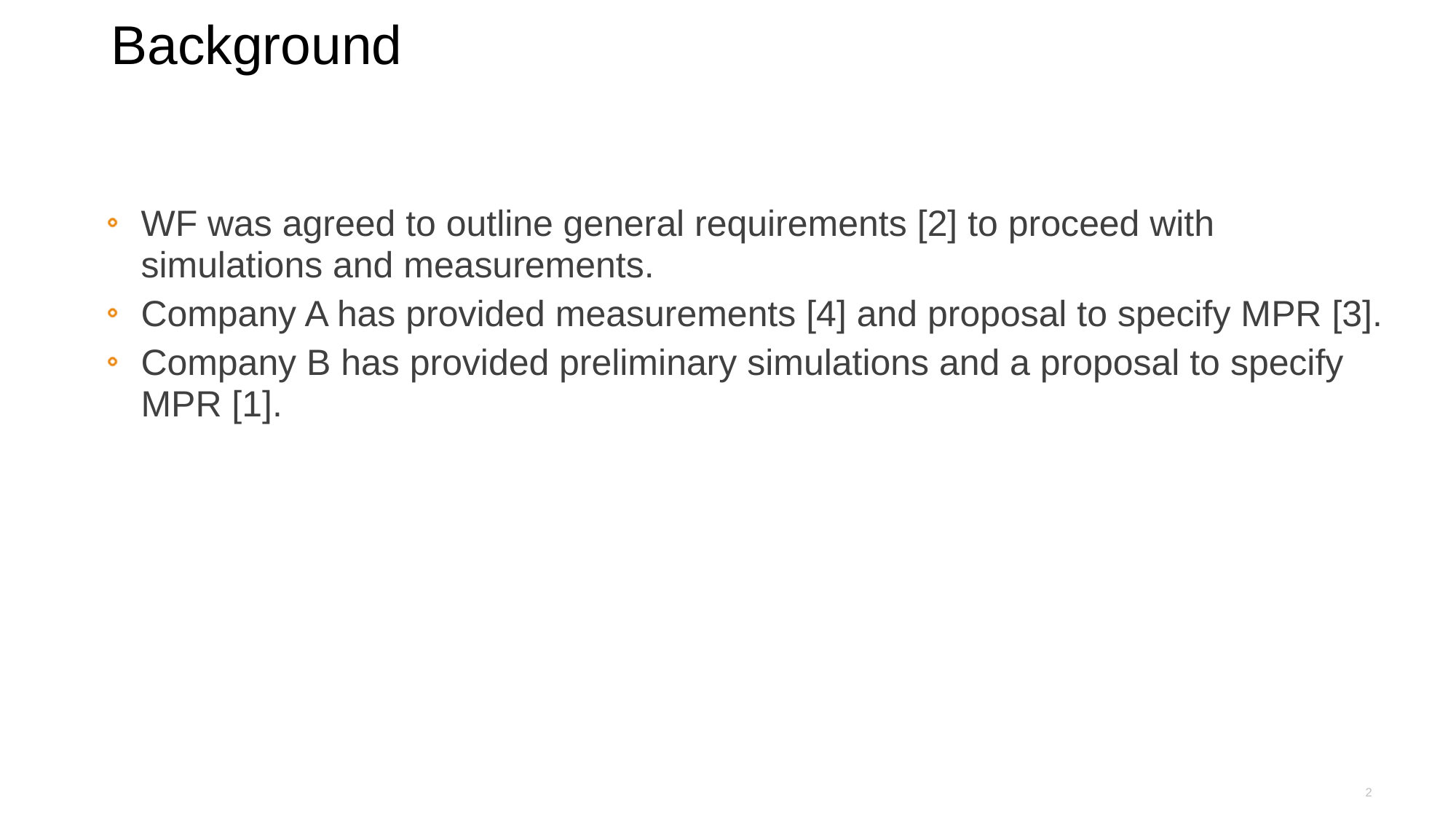

# Background
WF was agreed to outline general requirements [2] to proceed with simulations and measurements.
Company A has provided measurements [4] and proposal to specify MPR [3].
Company B has provided preliminary simulations and a proposal to specify MPR [1].